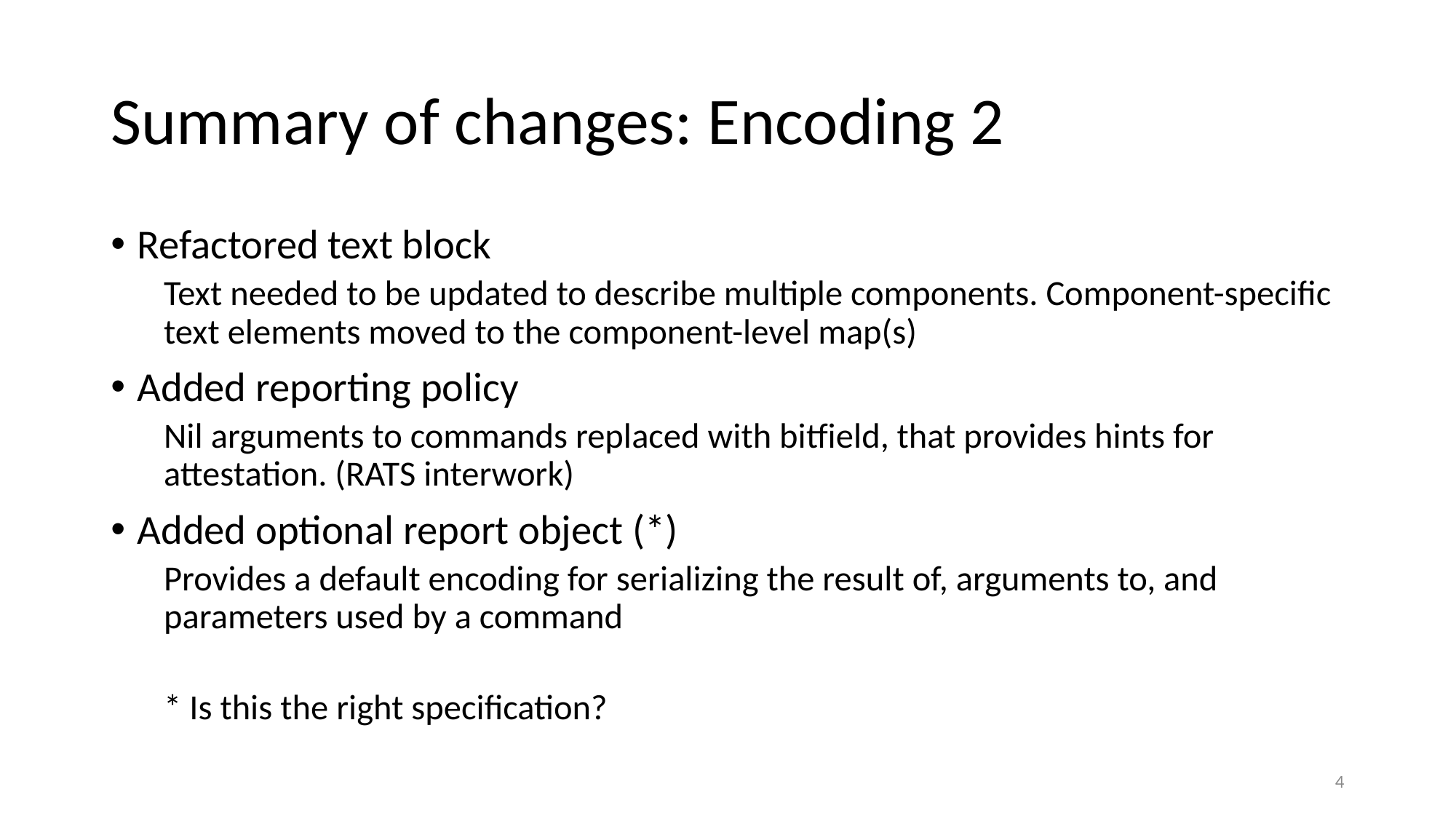

# Summary of changes: Encoding 2
Refactored text block
Text needed to be updated to describe multiple components. Component-specific text elements moved to the component-level map(s)
Added reporting policy
Nil arguments to commands replaced with bitfield, that provides hints for attestation. (RATS interwork)
Added optional report object (*)
Provides a default encoding for serializing the result of, arguments to, and parameters used by a command

* Is this the right specification?
4